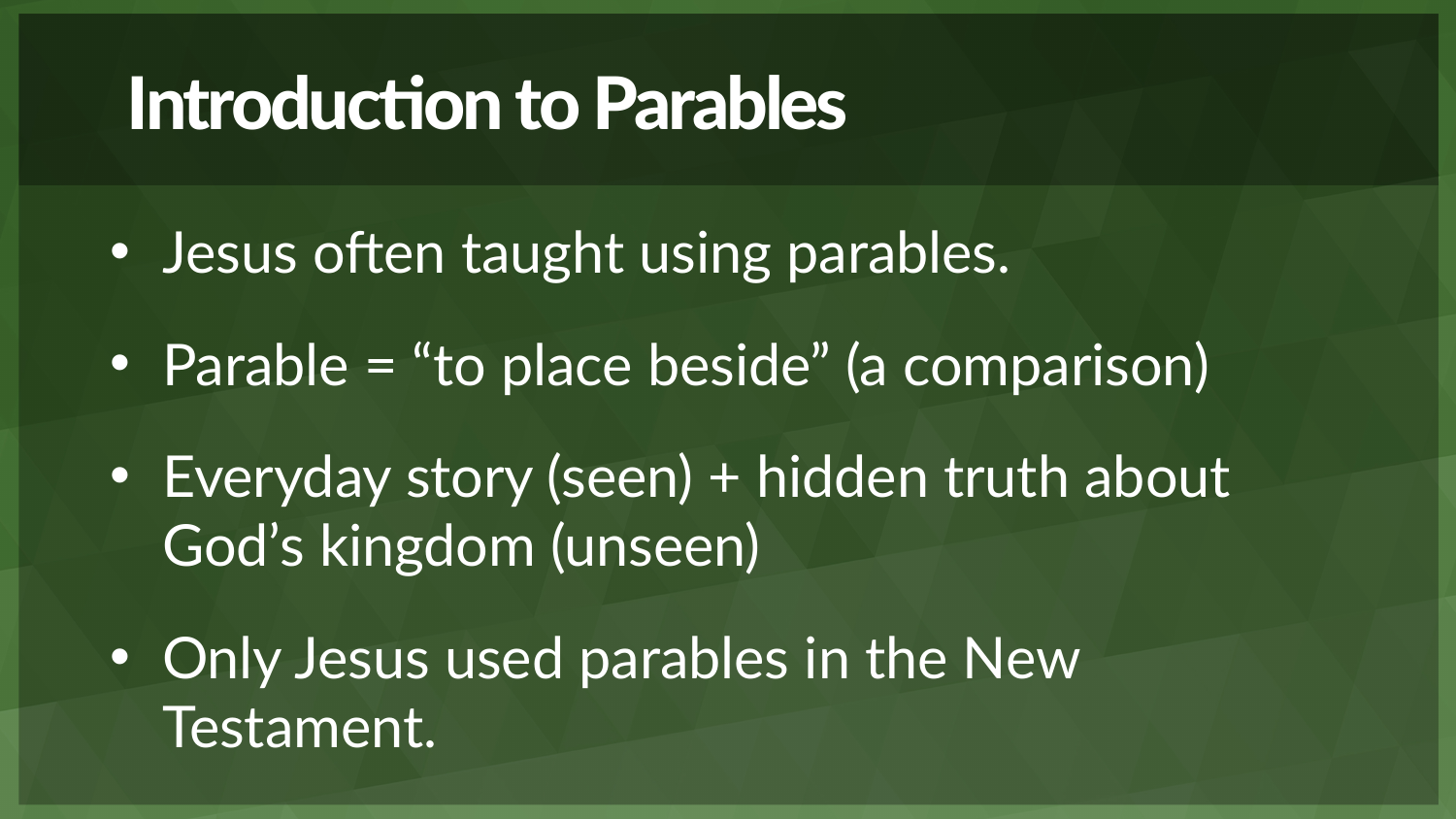

# Introduction to Parables
Jesus often taught using parables.
Parable = “to place beside” (a comparison)
Everyday story (seen) + hidden truth about God’s kingdom (unseen)
Only Jesus used parables in the New Testament.